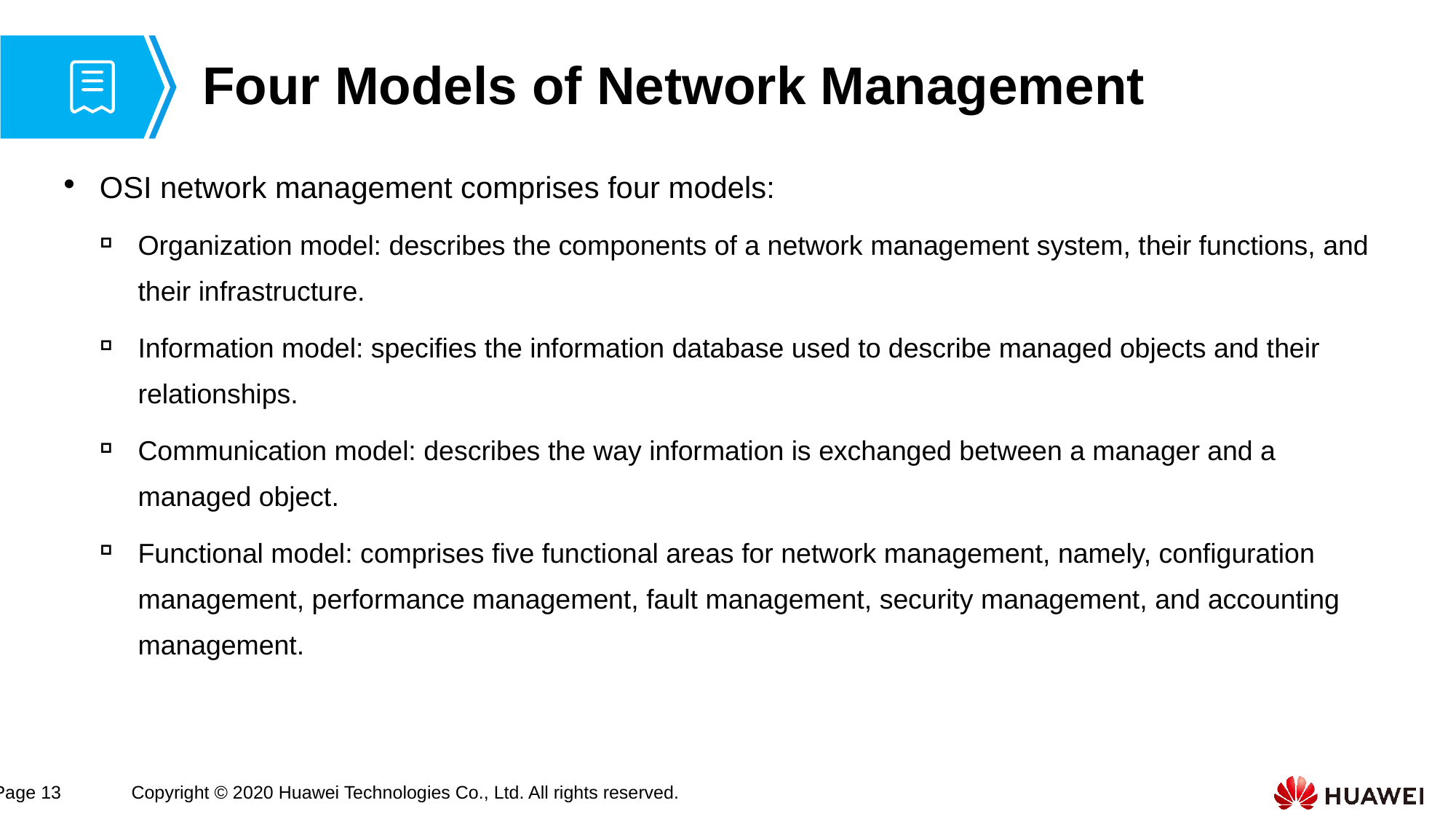

# Four Models of Network Management
OSI network management comprises four models:
Organization model: describes the components of a network management system, their functions, and their infrastructure.
Information model: specifies the information database used to describe managed objects and their relationships.
Communication model: describes the way information is exchanged between a manager and a managed object.
Functional model: comprises five functional areas for network management, namely, configuration management, performance management, fault management, security management, and accounting management.